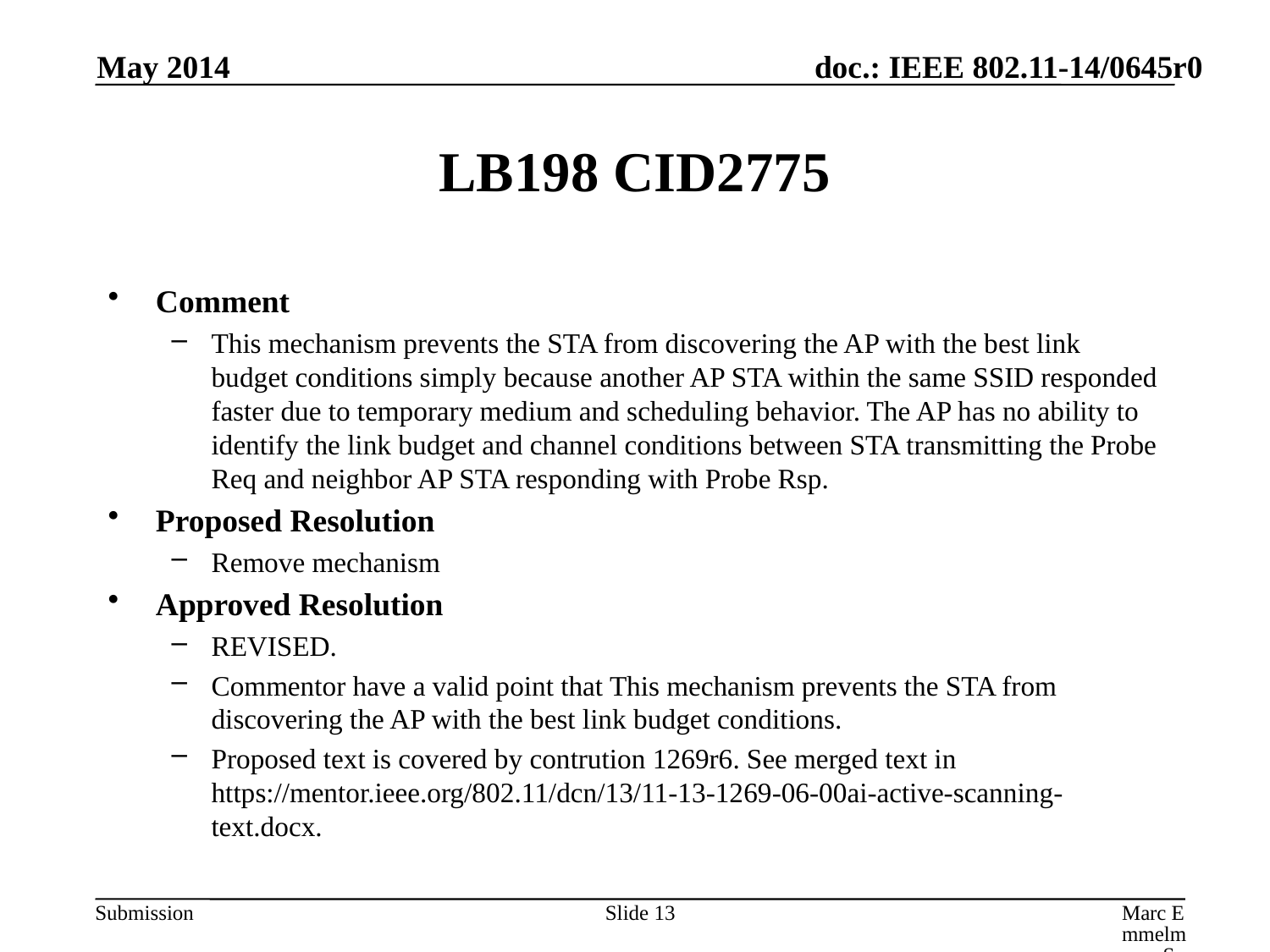

May 2014
# LB198 CID2775
Comment
This mechanism prevents the STA from discovering the AP with the best link budget conditions simply because another AP STA within the same SSID responded faster due to temporary medium and scheduling behavior. The AP has no ability to identify the link budget and channel conditions between STA transmitting the Probe Req and neighbor AP STA responding with Probe Rsp.
Proposed Resolution
Remove mechanism
Approved Resolution
REVISED.
Commentor have a valid point that This mechanism prevents the STA from discovering the AP with the best link budget conditions.
Proposed text is covered by contrution 1269r6. See merged text in https://mentor.ieee.org/802.11/dcn/13/11-13-1269-06-00ai-active-scanning-text.docx.

Slide 13
Marc Emmelmann, Self